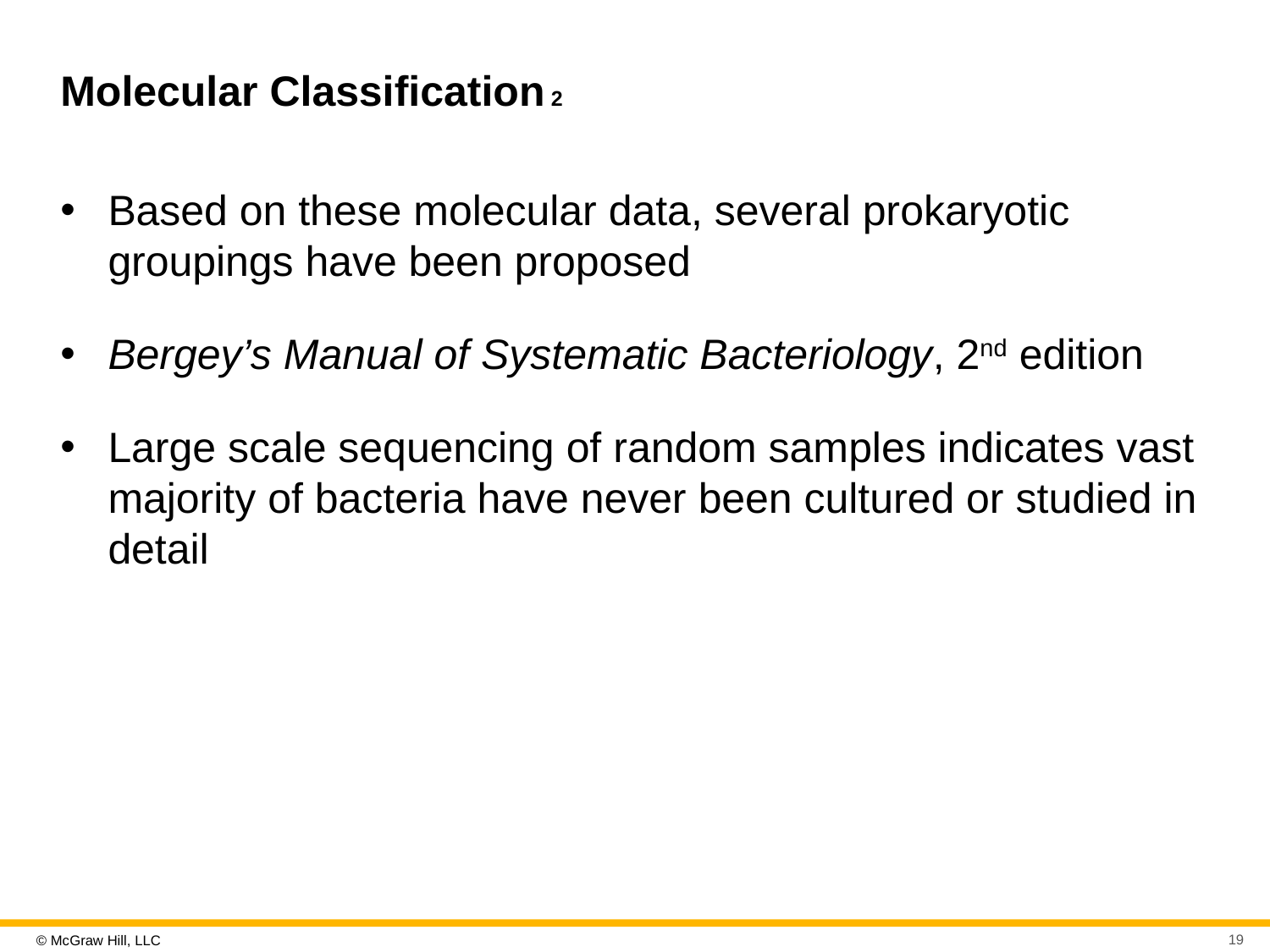

# Molecular Classification 2
Based on these molecular data, several prokaryotic groupings have been proposed
Bergey’s Manual of Systematic Bacteriology, 2nd edition
Large scale sequencing of random samples indicates vast majority of bacteria have never been cultured or studied in detail
19